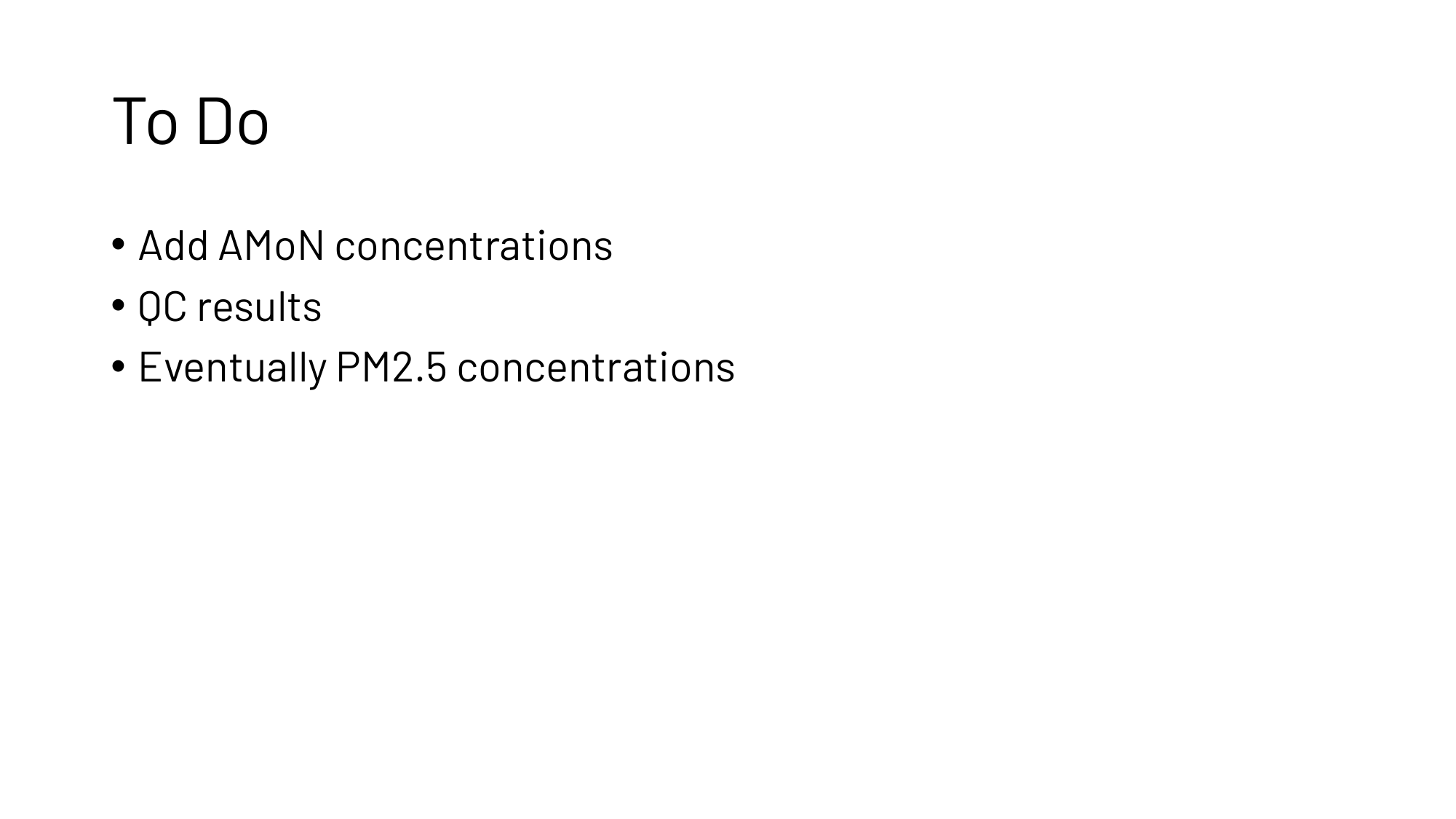

# To Do
Add AMoN concentrations
QC results
Eventually PM2.5 concentrations